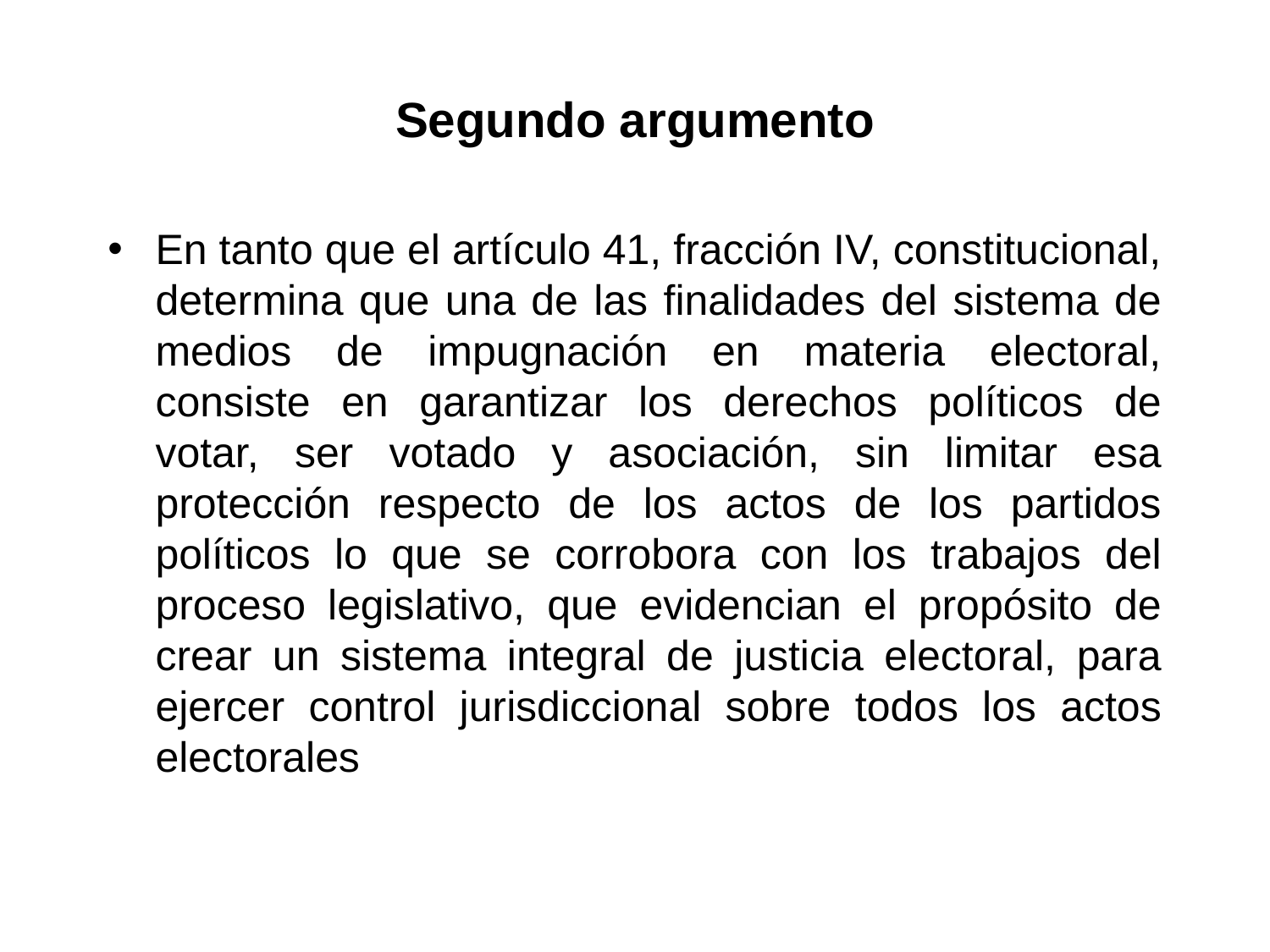

# Segundo argumento
En tanto que el artículo 41, fracción IV, constitucional, determina que una de las finalidades del sistema de medios de impugnación en materia electoral, consiste en garantizar los derechos políticos de votar, ser votado y asociación, sin limitar esa protección respecto de los actos de los partidos políticos lo que se corrobora con los trabajos del proceso legislativo, que evidencian el propósito de crear un sistema integral de justicia electoral, para ejercer control jurisdiccional sobre todos los actos electorales